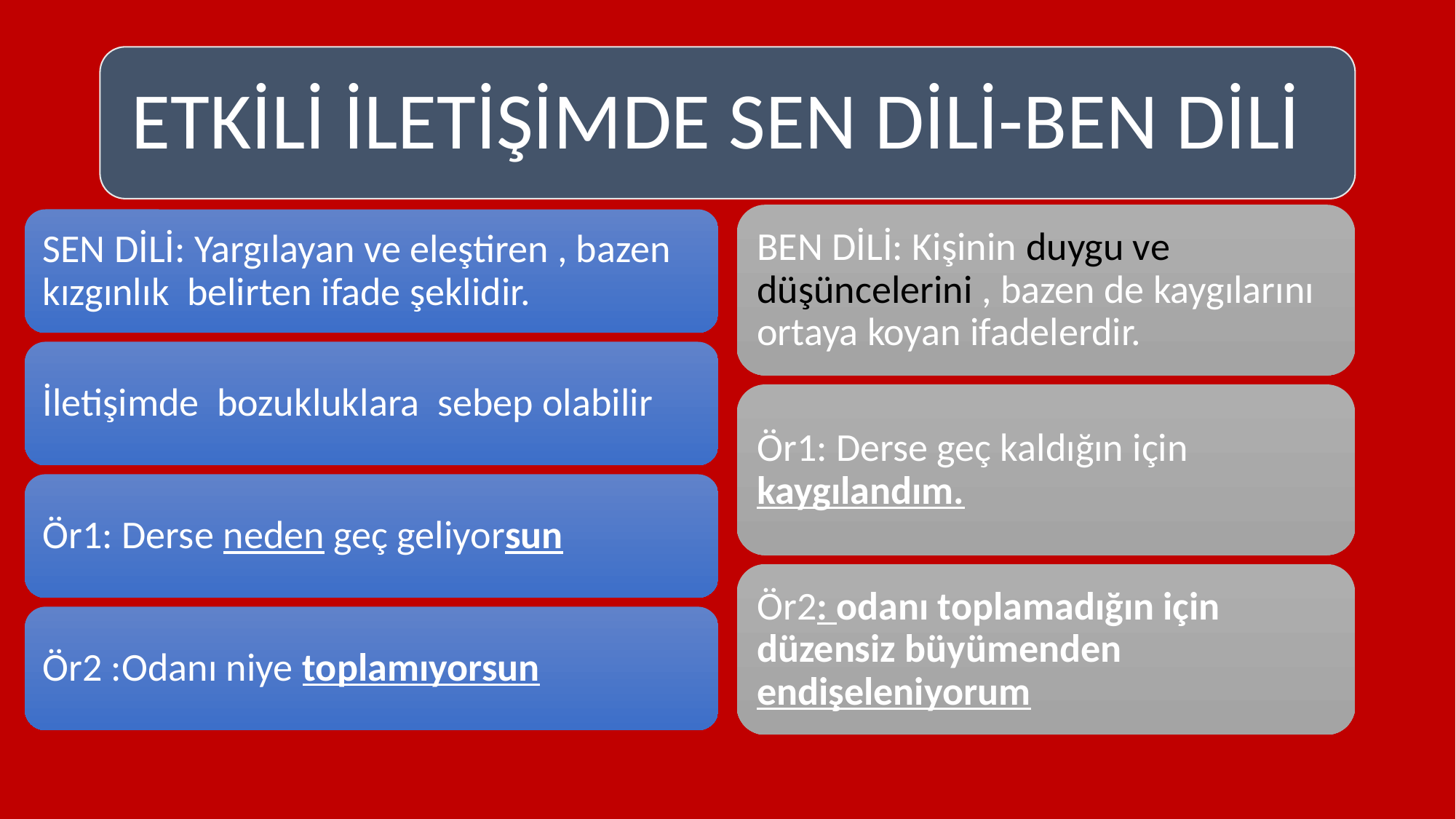

ETKİLİ İLETİŞİMDE SEN DİLİ-BEN DİLİ
SEN DİLİ: Yargılayan ve eleştiren , bazen kızgınlık  belirten ifade şeklidir.
İletişimde  bozukluklara  sebep olabilir
Ör1: Derse neden geç geliyorsun
Ör2 :Odanı niye toplamıyorsun
BEN DİLİ: Kişinin duygu ve düşüncelerini , bazen de kaygılarını ortaya koyan ifadelerdir.
Ör1: Derse geç kaldığın için kaygılandım.
Ör2: odanı toplamadığın için düzensiz büyümenden endişeleniyorum